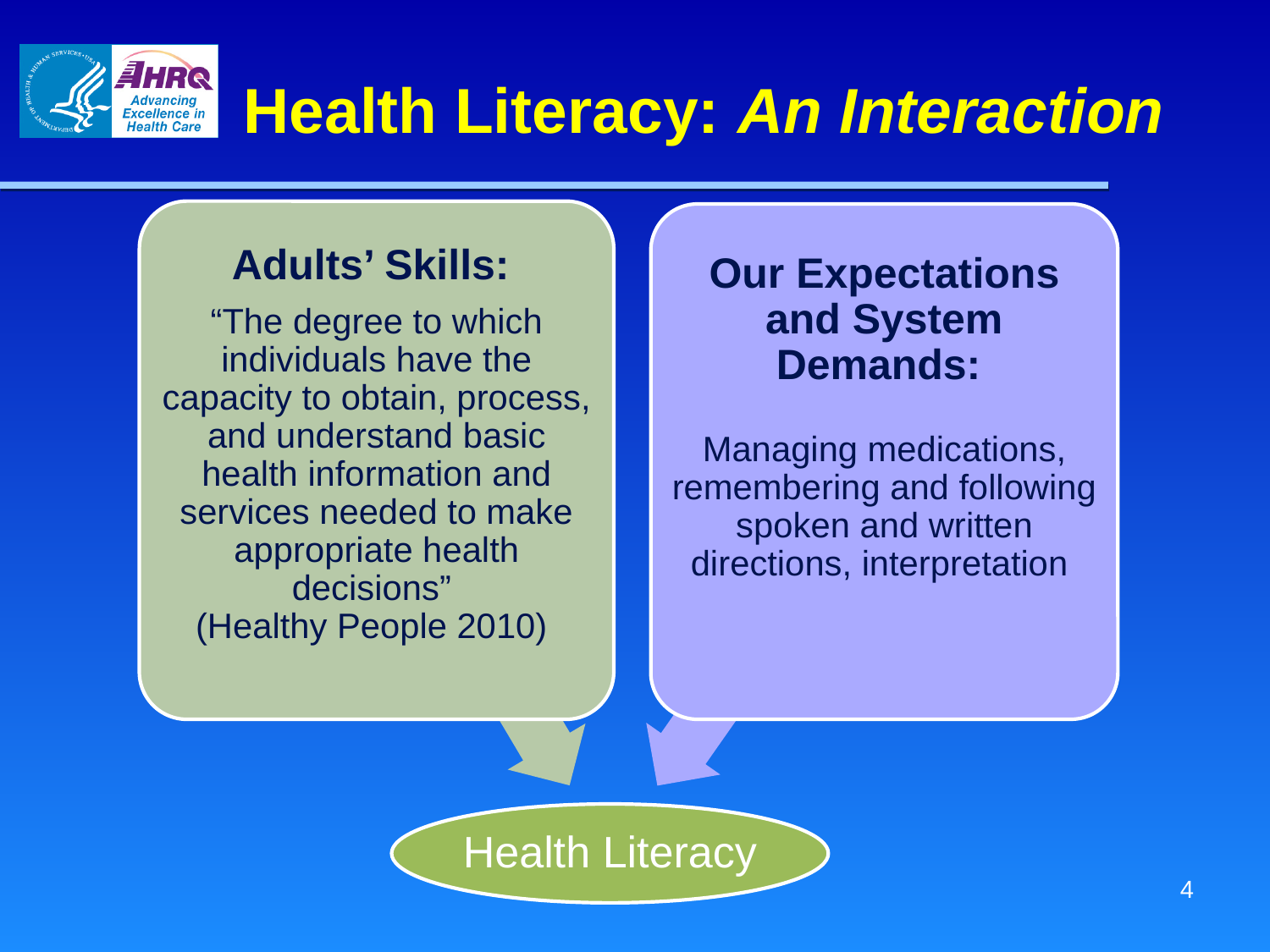

# Health Literacy: An Interaction
Health Literacy
Adults’ Skills:
“The degree to which individuals have the capacity to obtain, process, and understand basic health information and services needed to make appropriate health decisions”
(Healthy People 2010)

Our Expectations and System Demands:

Managing medications, remembering and following spoken and written directions, interpretation

4